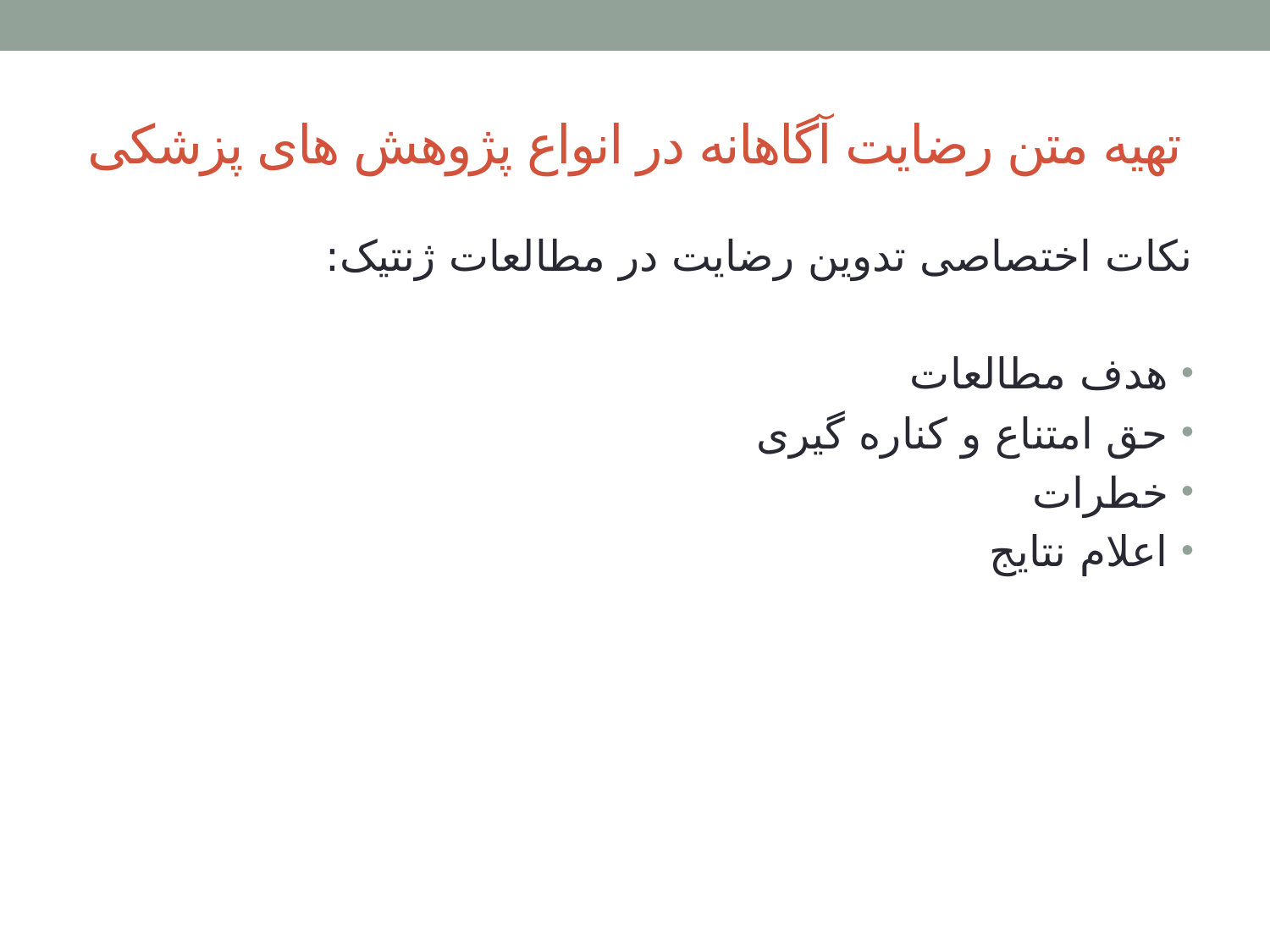

# تهیه متن رضایت آگاهانه در انواع پژوهش های پزشکی
نکات اختصاصی تدوین رضایت در مطالعات ژنتیک:

هدف مطالعات
حق امتناع و کناره گیری
خطرات
اعلام نتایج